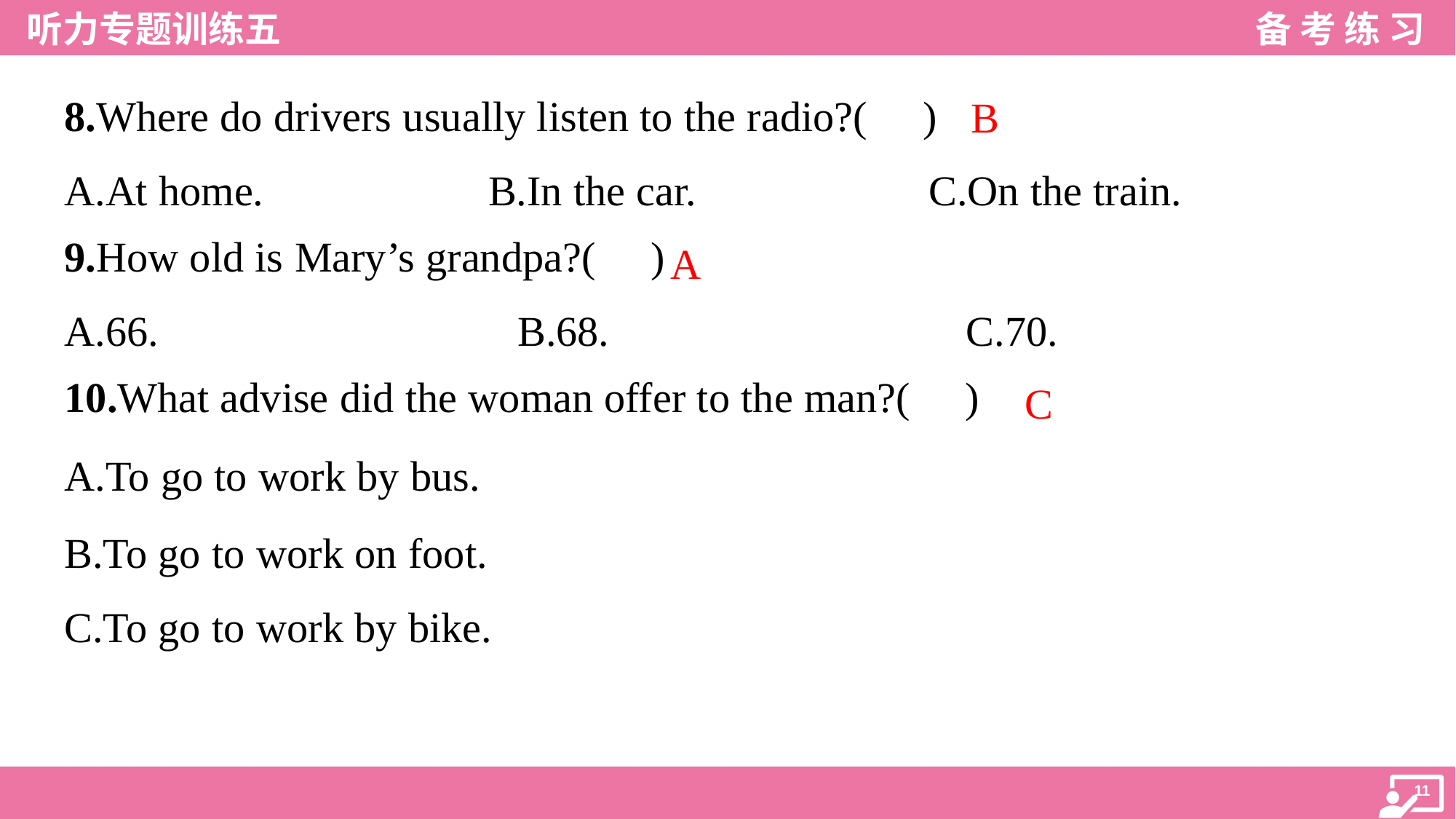

8.Where do drivers usually listen to the radio?(     )
B
A.At home.	B.In the car.	C.On the train.
9.How old is Mary’s grandpa?(     )
A
A.66.	B.68.	C.70.
10.What advise did the woman offer to the man?(     )
C
A.To go to work by bus.
B.To go to work on foot.
C.To go to work by bike.